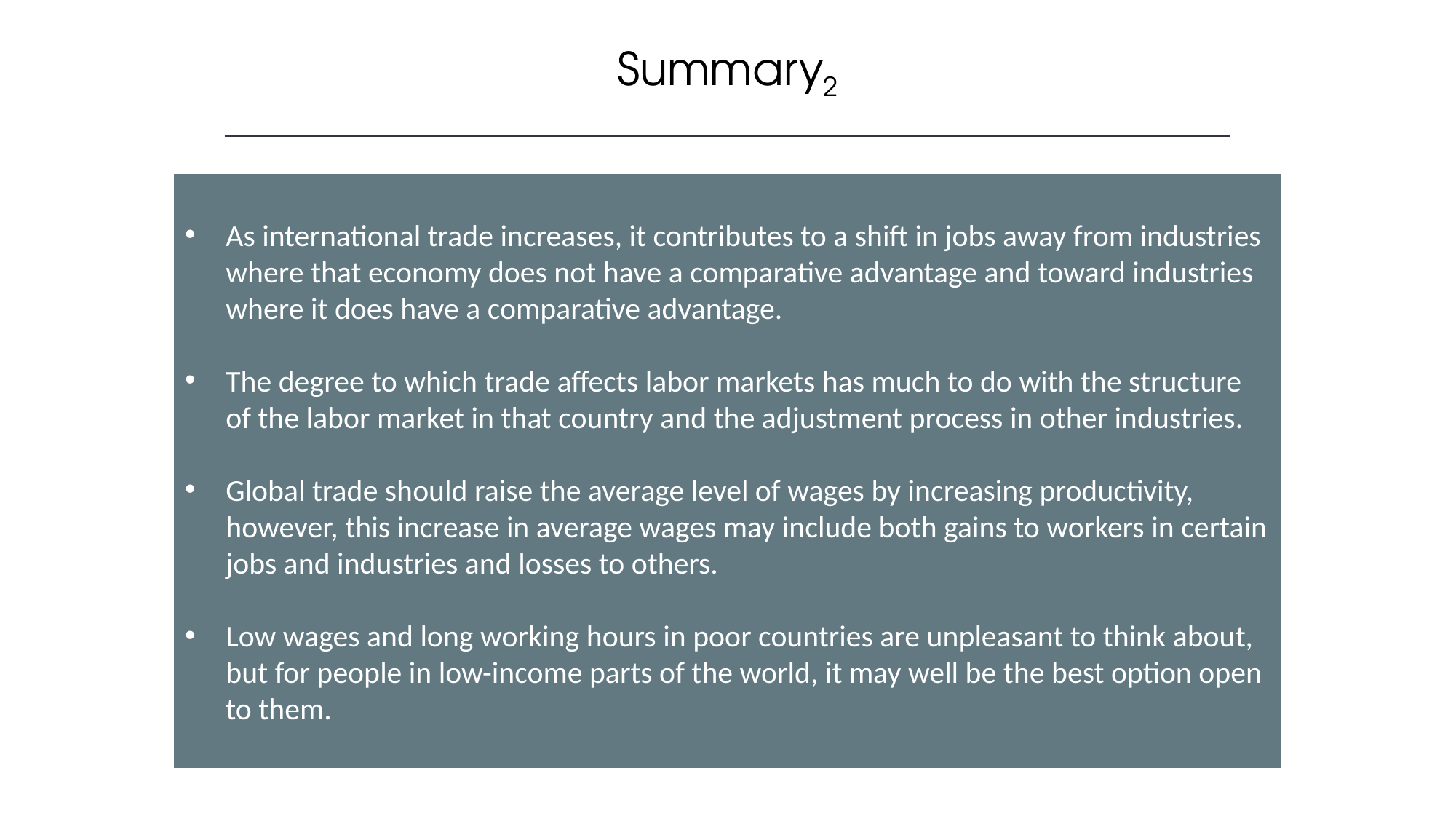

Summary2

As international trade increases, it contributes to a shift in jobs away from industries where that economy does not have a comparative advantage and toward industries where it does have a comparative advantage.

The degree to which trade affects labor markets has much to do with the structure of the labor market in that country and the adjustment process in other industries.

Global trade should raise the average level of wages by increasing productivity, however, this increase in average wages may include both gains to workers in certain jobs and industries and losses to others.

Low wages and long working hours in poor countries are unpleasant to think about, but for people in low-income parts of the world, it may well be the best option open to them.